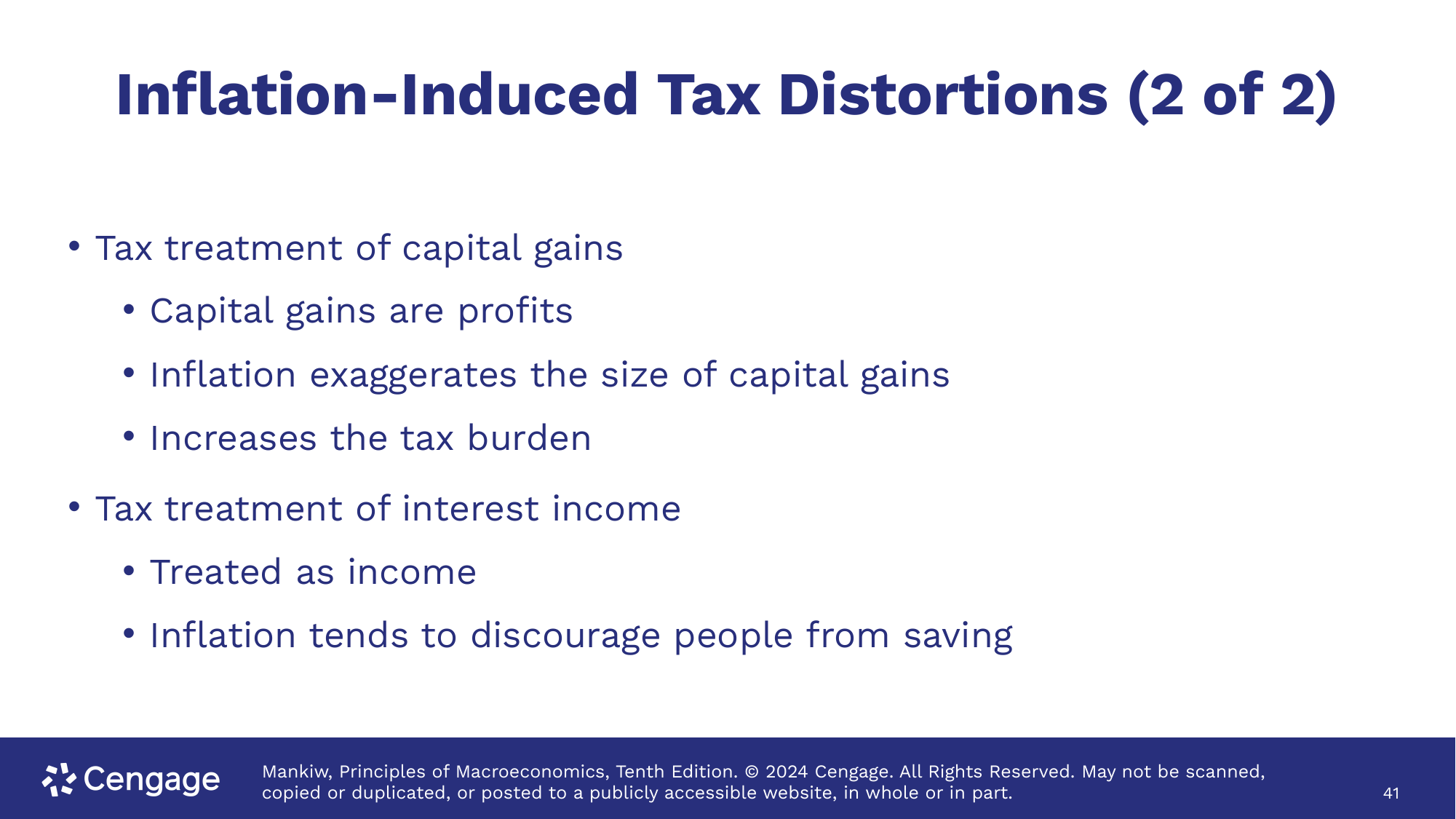

# Inflation-Induced Tax Distortions (2 of 2)
Tax treatment of capital gains
Capital gains are profits
Inflation exaggerates the size of capital gains
Increases the tax burden
Tax treatment of interest income
Treated as income
Inflation tends to discourage people from saving